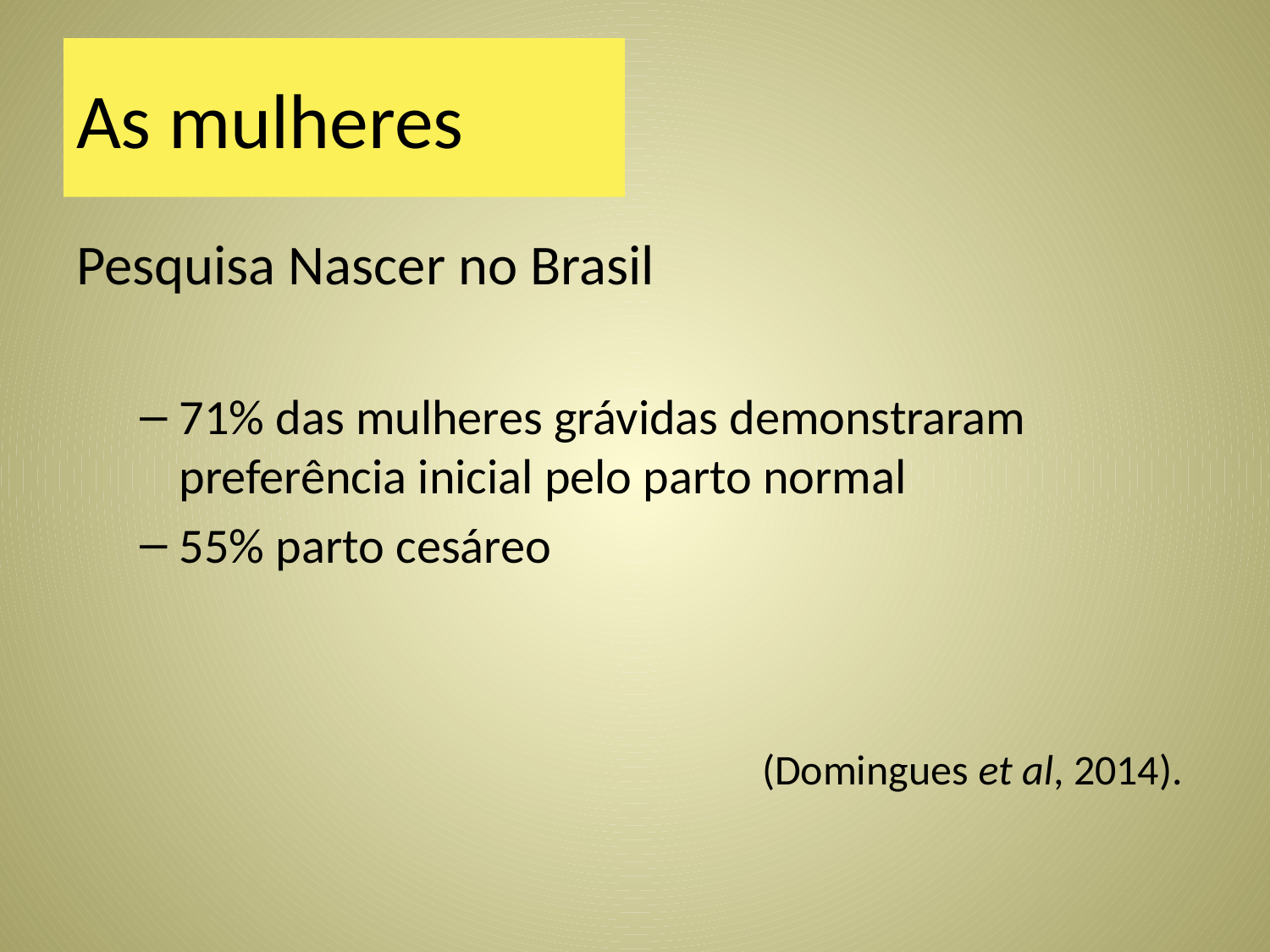

# As mulheres
Pesquisa Nascer no Brasil

71% das mulheres grávidas demonstraram preferência inicial pelo parto normal
55% parto cesáreo

(Domingues et al, 2014).